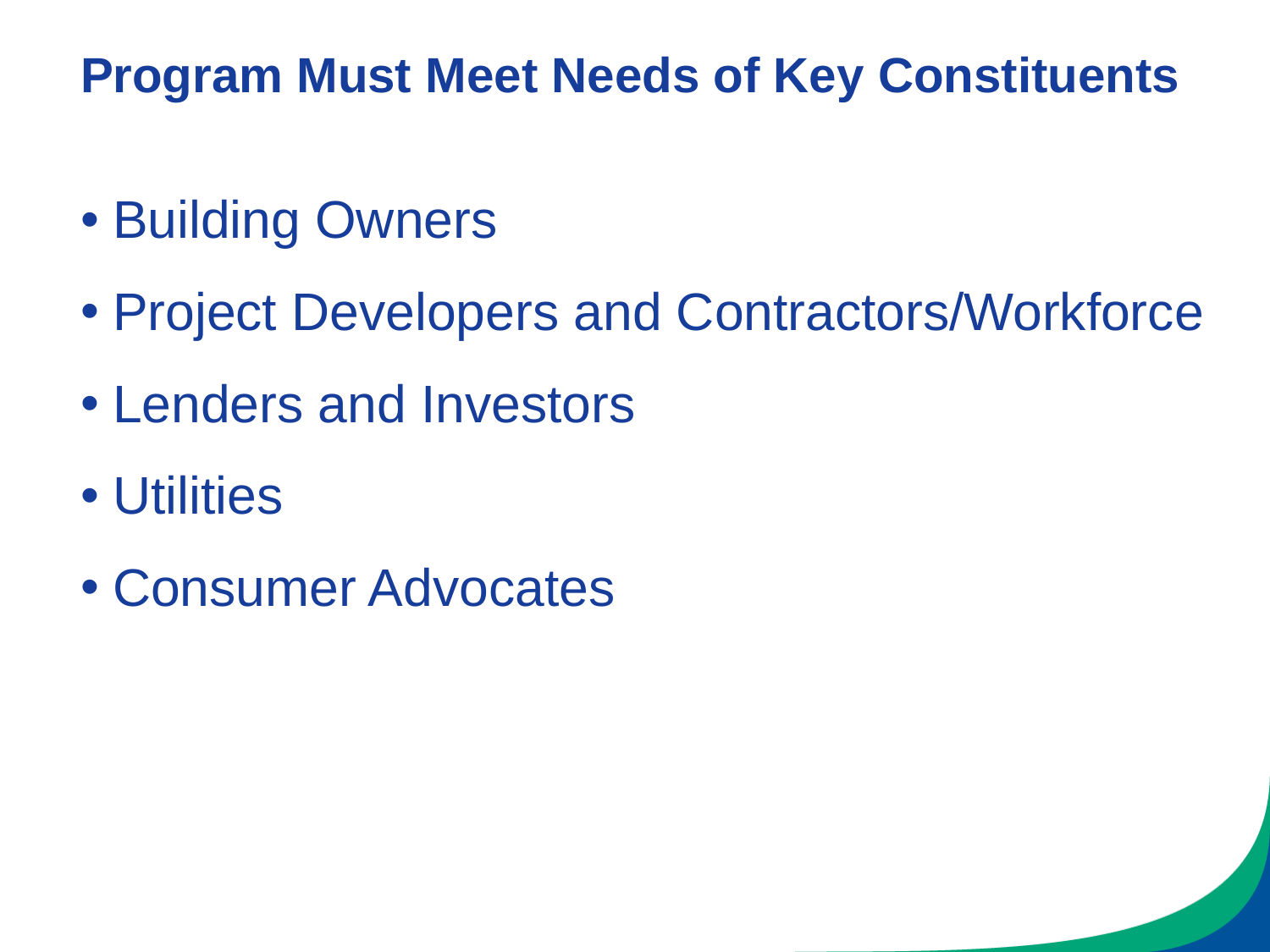

# Program Must Meet Needs of Key Constituents
Building Owners
Project Developers and Contractors/Workforce
Lenders and Investors
Utilities
Consumer Advocates